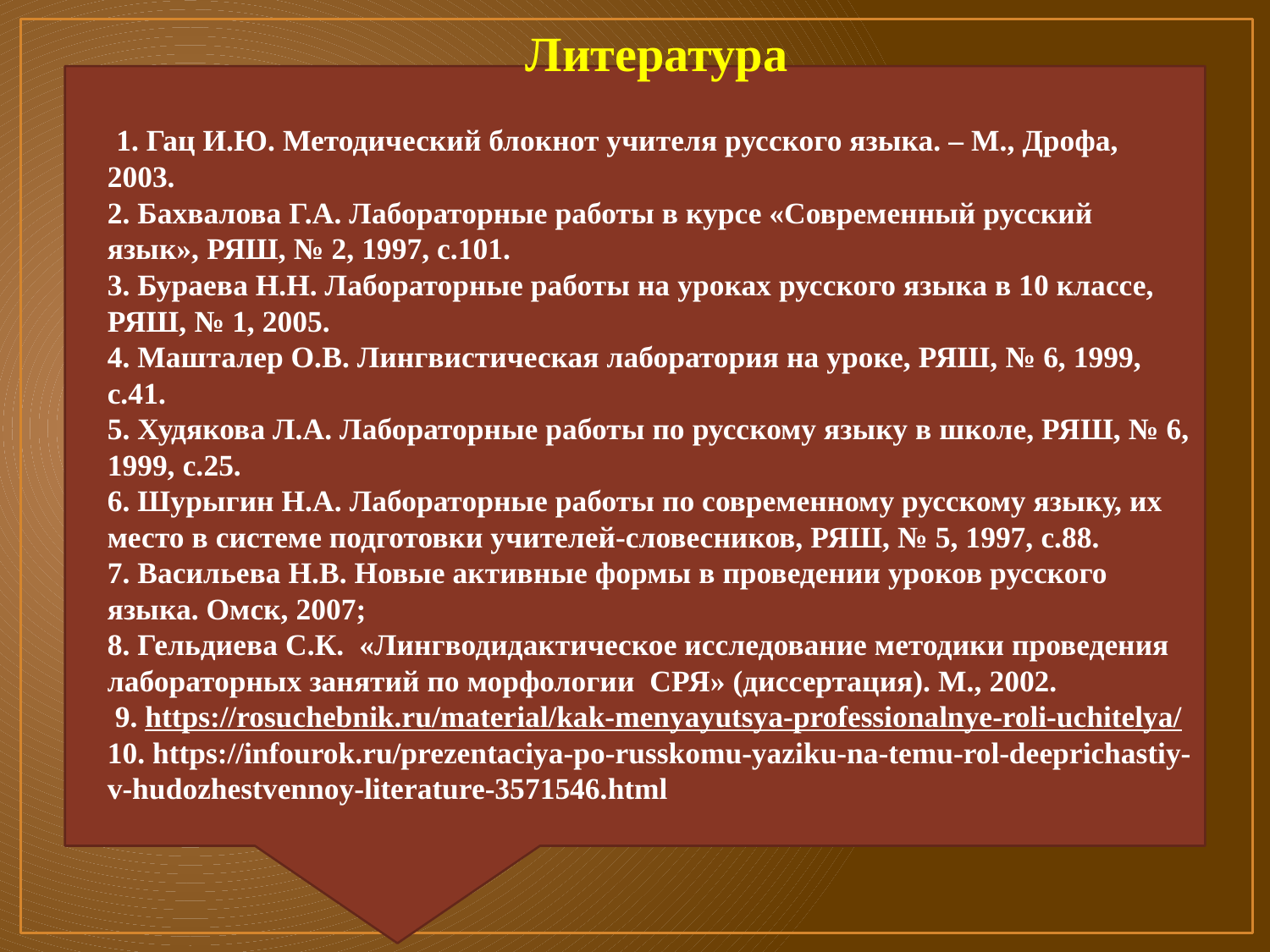

Литература

 1. Гац И.Ю. Методический блокнот учителя русского языка. – М., Дрофа, 2003.
2. Бахвалова Г.А. Лабораторные работы в курсе «Современный русский язык», РЯШ, № 2, 1997, с.101.
3. Бураева Н.Н. Лабораторные работы на уроках русского языка в 10 классе, РЯШ, № 1, 2005.
4. Машталер О.В. Лингвистическая лаборатория на уроке, РЯШ, № 6, 1999, с.41.
5. Худякова Л.А. Лабораторные работы по русскому языку в школе, РЯШ, № 6, 1999, с.25.
6. Шурыгин Н.А. Лабораторные работы по современному русскому языку, их место в системе подготовки учителей-словесников, РЯШ, № 5, 1997, с.88.
7. Васильева Н.В. Новые активные формы в проведении уроков русского языка. Омск, 2007;
8. Гельдиева С.К.  «Лингводидактическое исследование методики проведения лабораторных занятий по морфологии  СРЯ» (диссертация). М., 2002.
 9. https://rosuchebnik.ru/material/kak-menyayutsya-professionalnye-roli-uchitelya/
10. https://infourok.ru/prezentaciya-po-russkomu-yaziku-na-temu-rol-deeprichastiy-v-hudozhestvennoy-literature-3571546.html

#